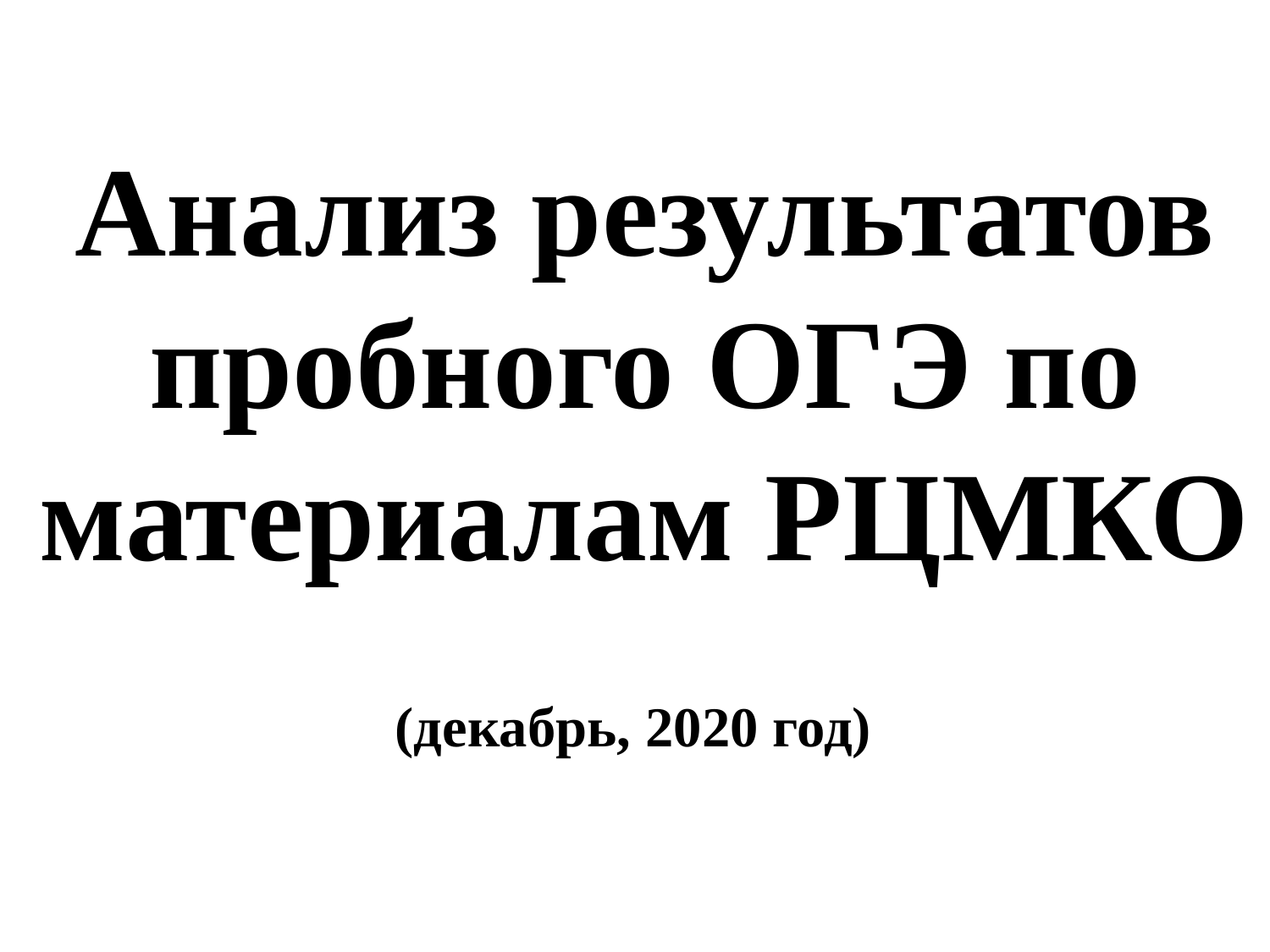

# Анализ результатов пробного ОГЭ по материалам РЦМКО
(декабрь, 2020 год)